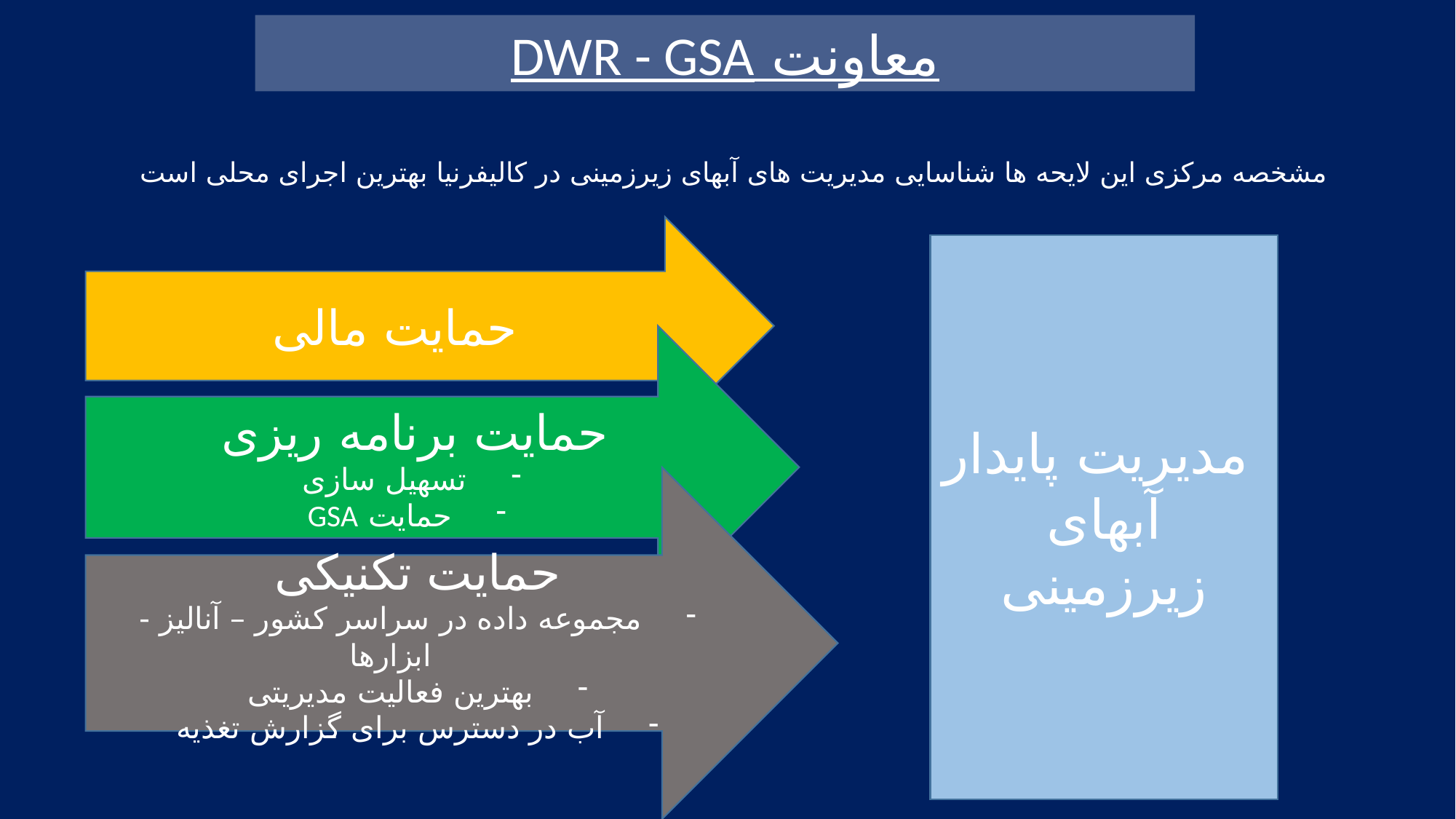

معاونت DWR - GSA
مشخصه مرکزی این لایحه ها شناسایی مدیریت های آبهای زیرزمینی در کالیفرنیا بهترین اجرای محلی است
حمایت مالی
مدیریت پایدار
آبهای زیرزمینی
حمایت برنامه ریزی
تسهیل سازی
حمایت GSA
حمایت تکنیکی
مجموعه داده در سراسر کشور – آنالیز - ابزارها
بهترین فعالیت مدیریتی
آب در دسترس برای گزارش تغذیه